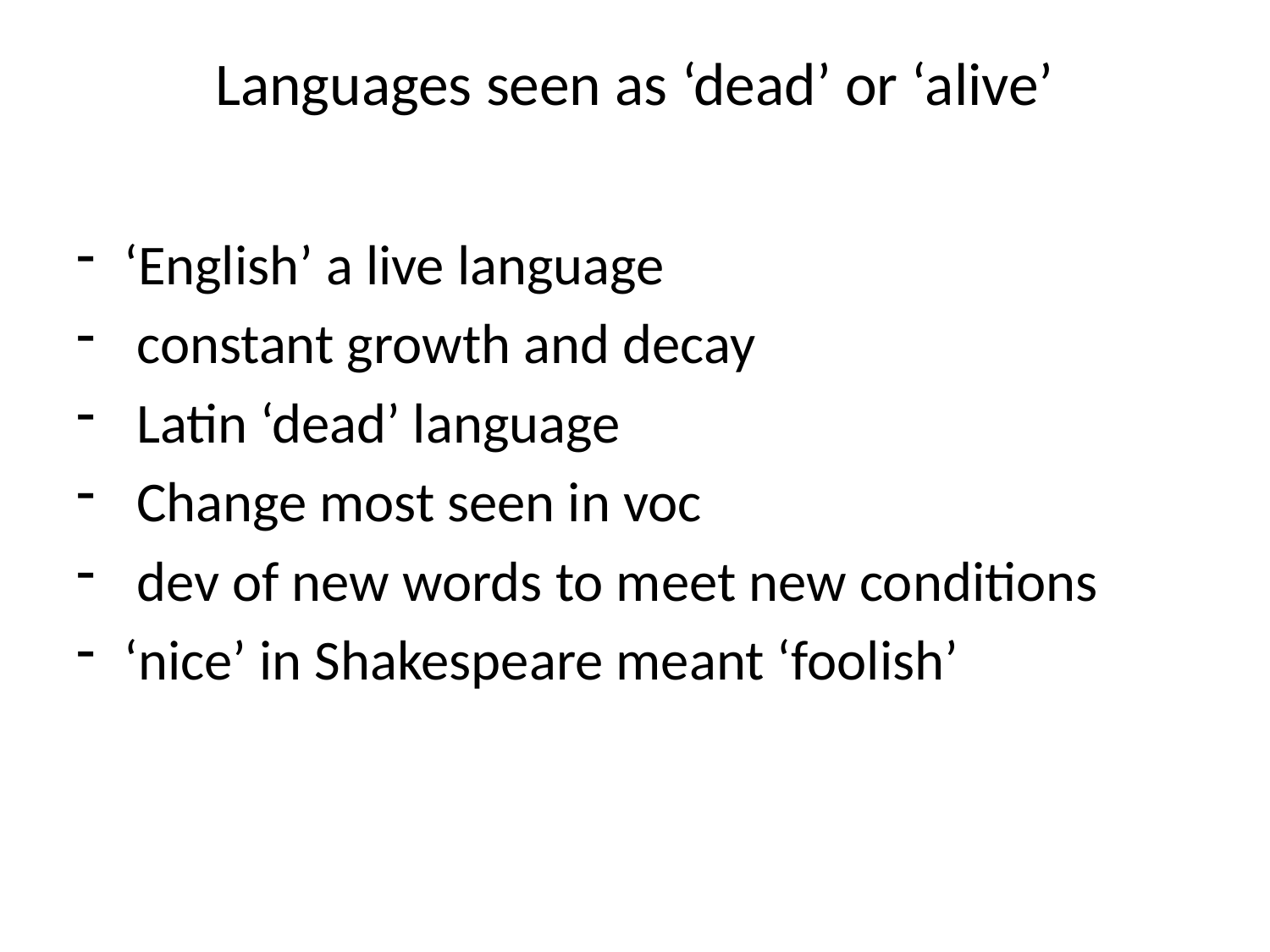

# Languages seen as ‘dead’ or ‘alive’
‘English’ a live language
 constant growth and decay
 Latin ‘dead’ language
 Change most seen in voc
 dev of new words to meet new conditions
‘nice’ in Shakespeare meant ‘foolish’